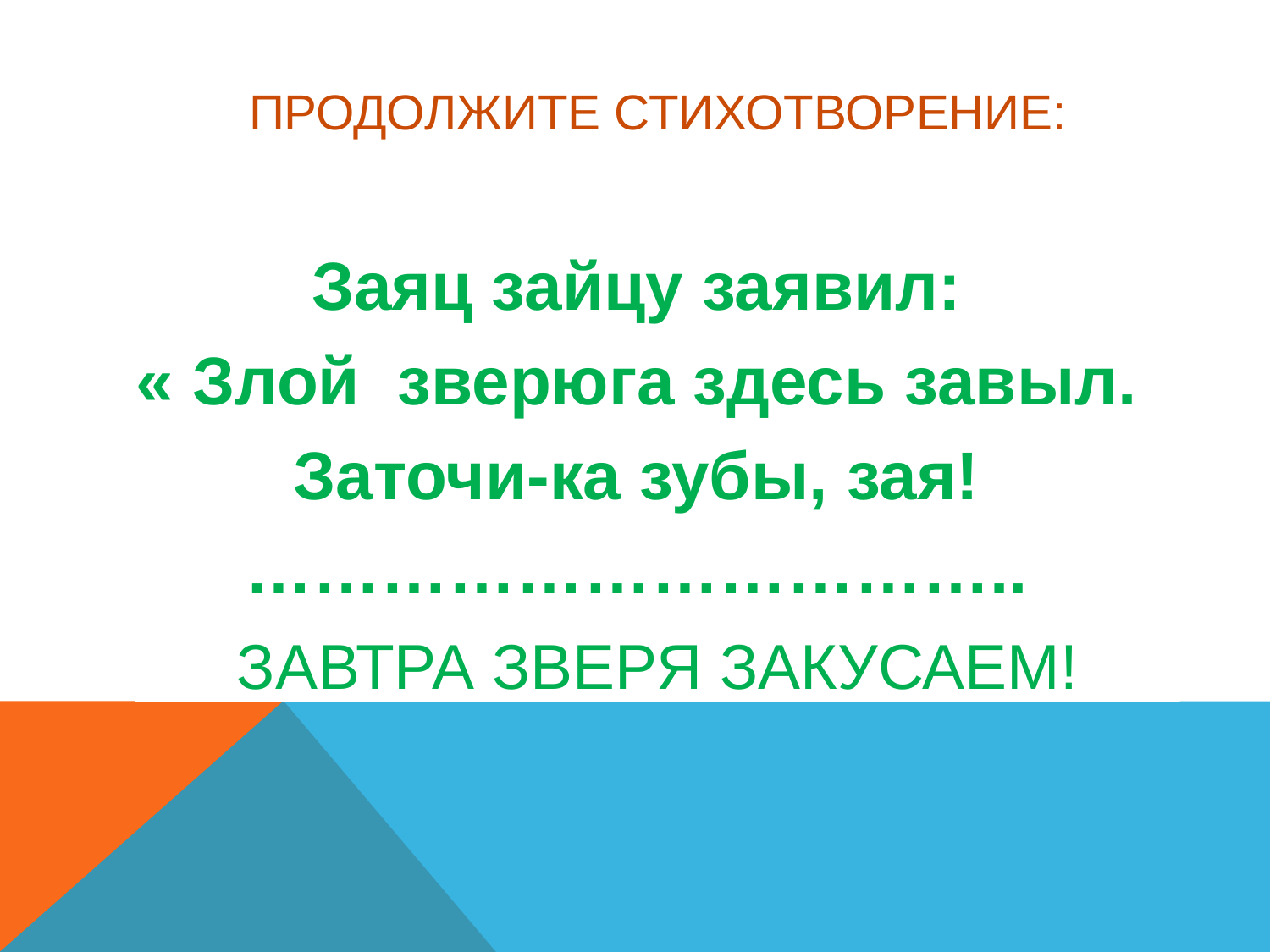

Продолжите стихотворение:
Заяц зайцу заявил:
« Злой  зверюга здесь завыл.
Заточи-ка зубы, зая!
……………………………..

# Завтра зверя закусаем!